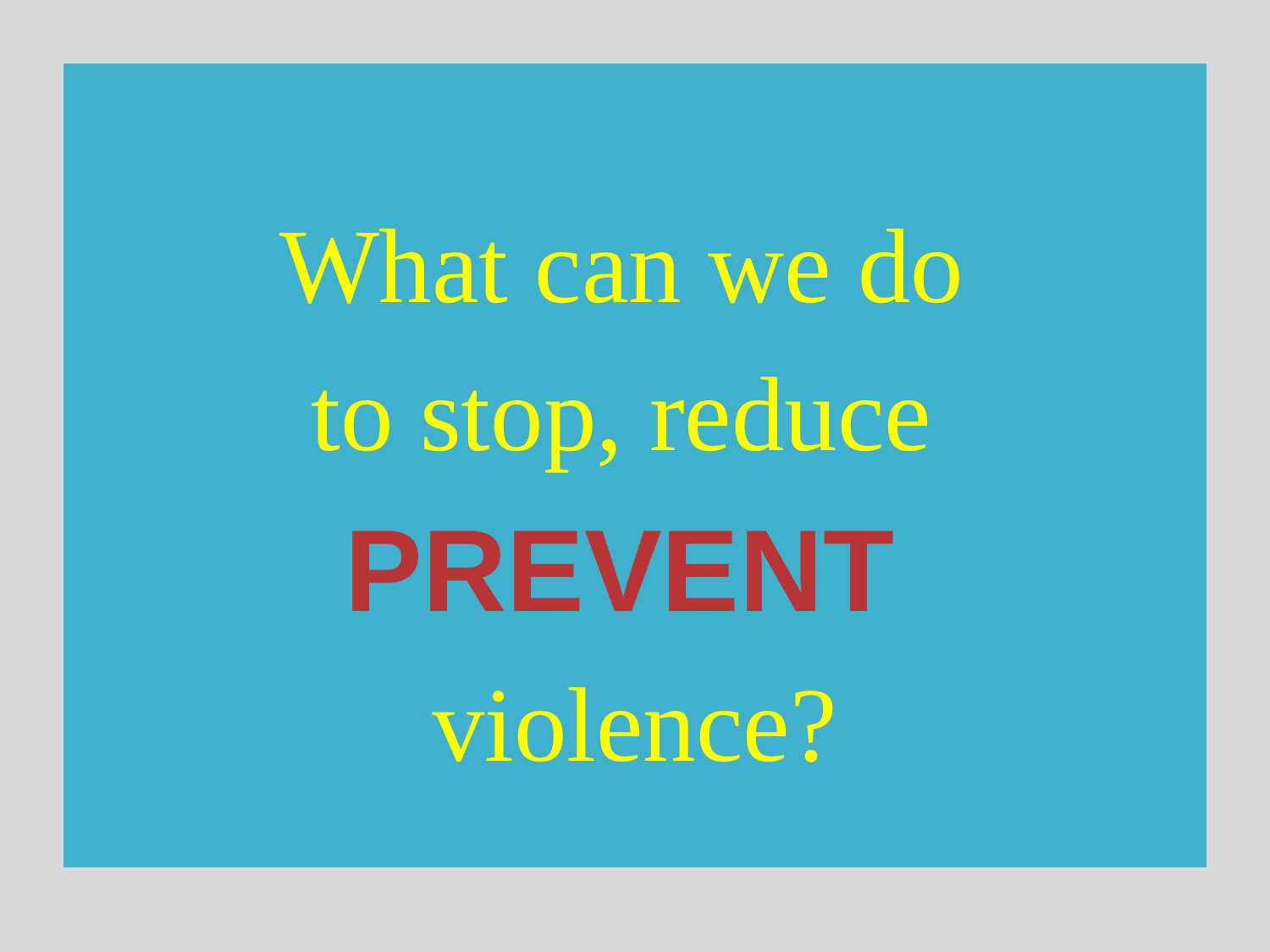

What can we do
to stop, reduce
PREVENT
violence?